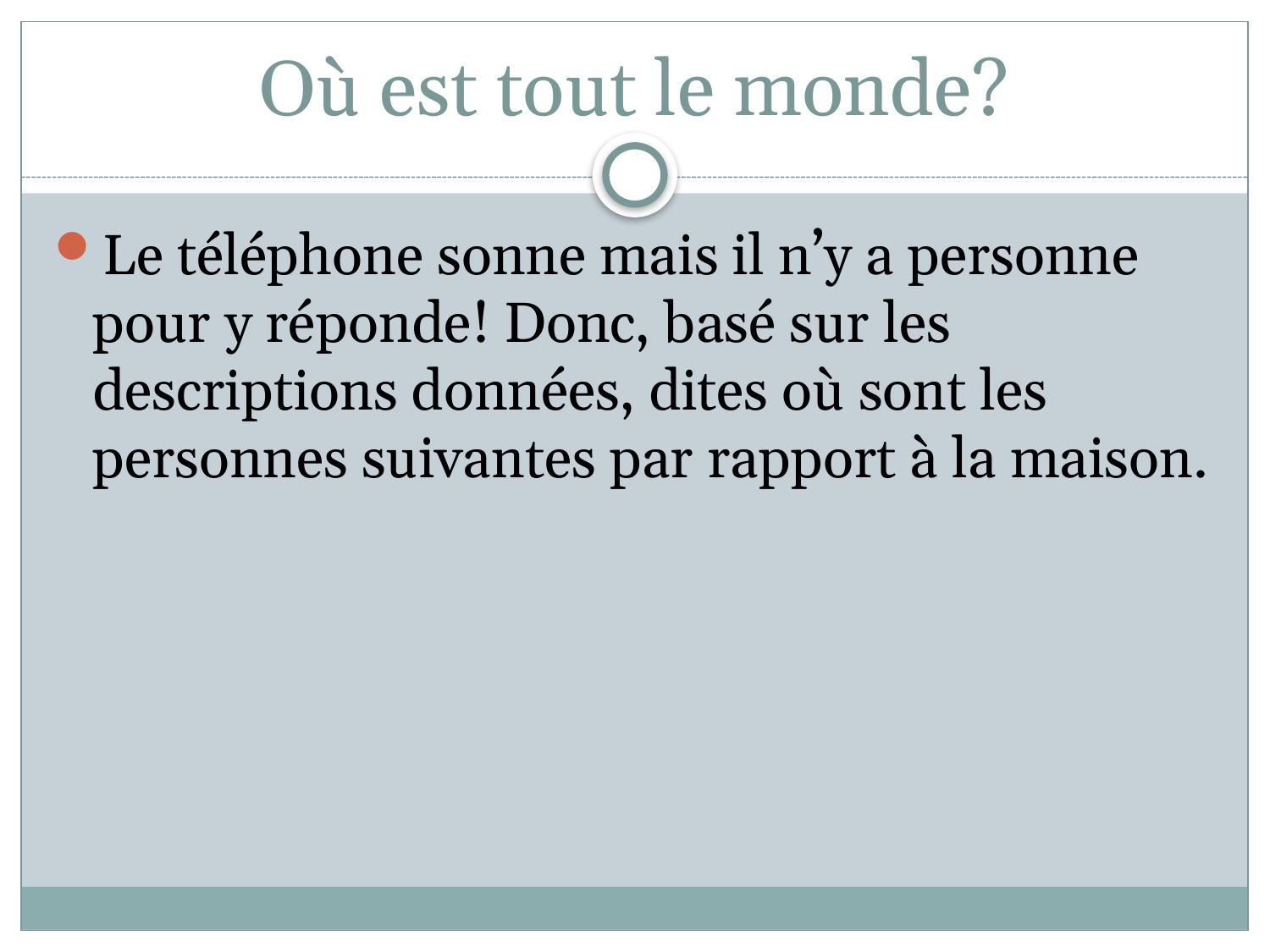

# Où est tout le monde?
Le téléphone sonne mais il n’y a personne pour y réponde! Donc, basé sur les descriptions données, dites où sont les personnes suivantes par rapport à la maison.